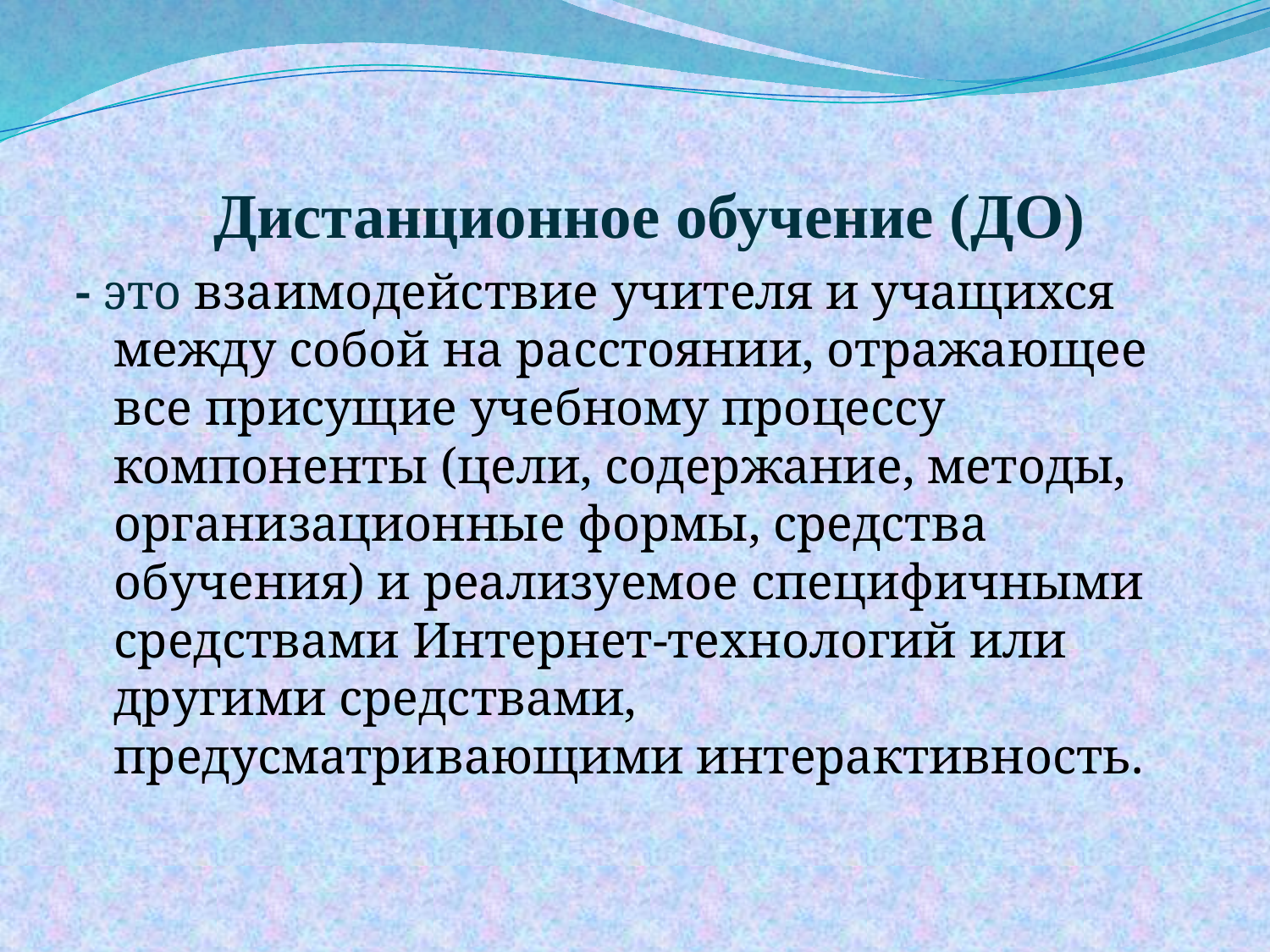

#
           Дистанционное обучение (ДО)
- это взаимодействие учителя и учащихся между собой на расстоянии, отражающее все присущие учебному процессу компоненты (цели, содержание, методы, организационные формы, средства обучения) и реализуемое специфичными средствами Интернет-технологий или другими средствами, предусматривающими интерактивность.